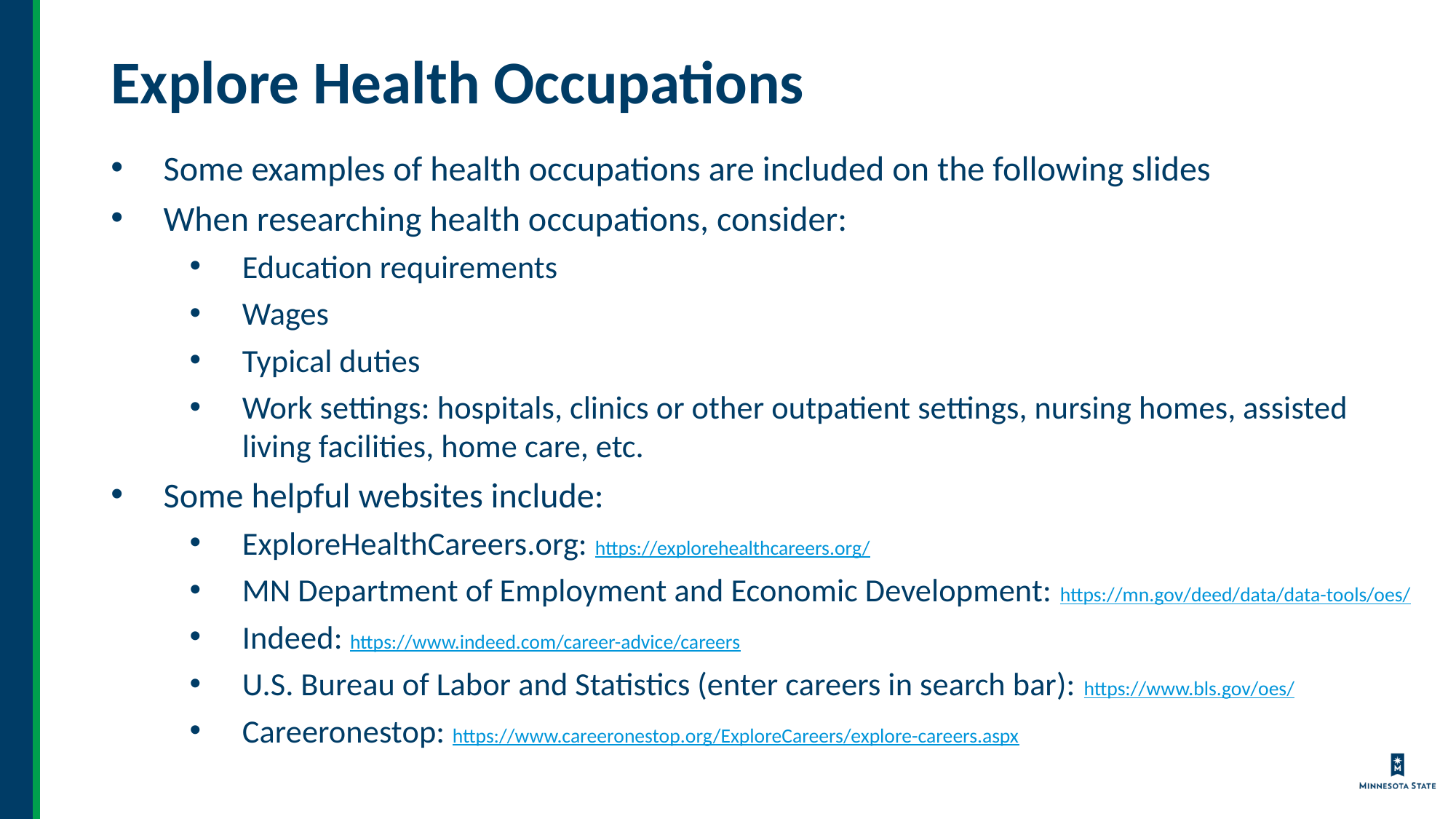

# Explore Health Occupations
Some examples of health occupations are included on the following slides
When researching health occupations, consider:
Education requirements
Wages
Typical duties
Work settings: hospitals, clinics or other outpatient settings, nursing homes, assisted living facilities, home care, etc.
Some helpful websites include:
ExploreHealthCareers.org: https://explorehealthcareers.org/
MN Department of Employment and Economic Development: https://mn.gov/deed/data/data-tools/oes/
Indeed: https://www.indeed.com/career-advice/careers
U.S. Bureau of Labor and Statistics (enter careers in search bar): https://www.bls.gov/oes/
Careeronestop: https://www.careeronestop.org/ExploreCareers/explore-careers.aspx